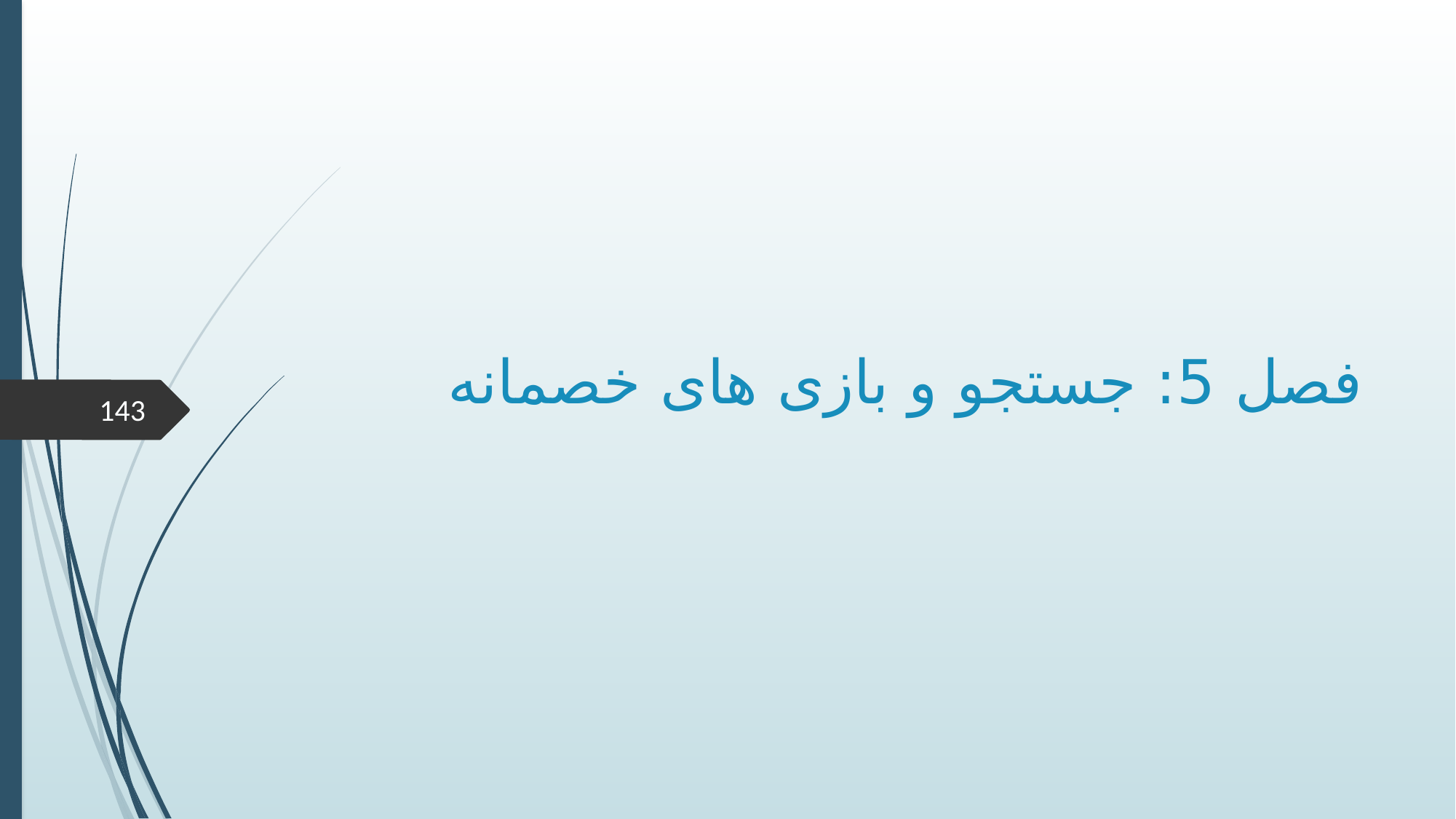

# فصل 5: جستجو و بازی های خصمانه
143